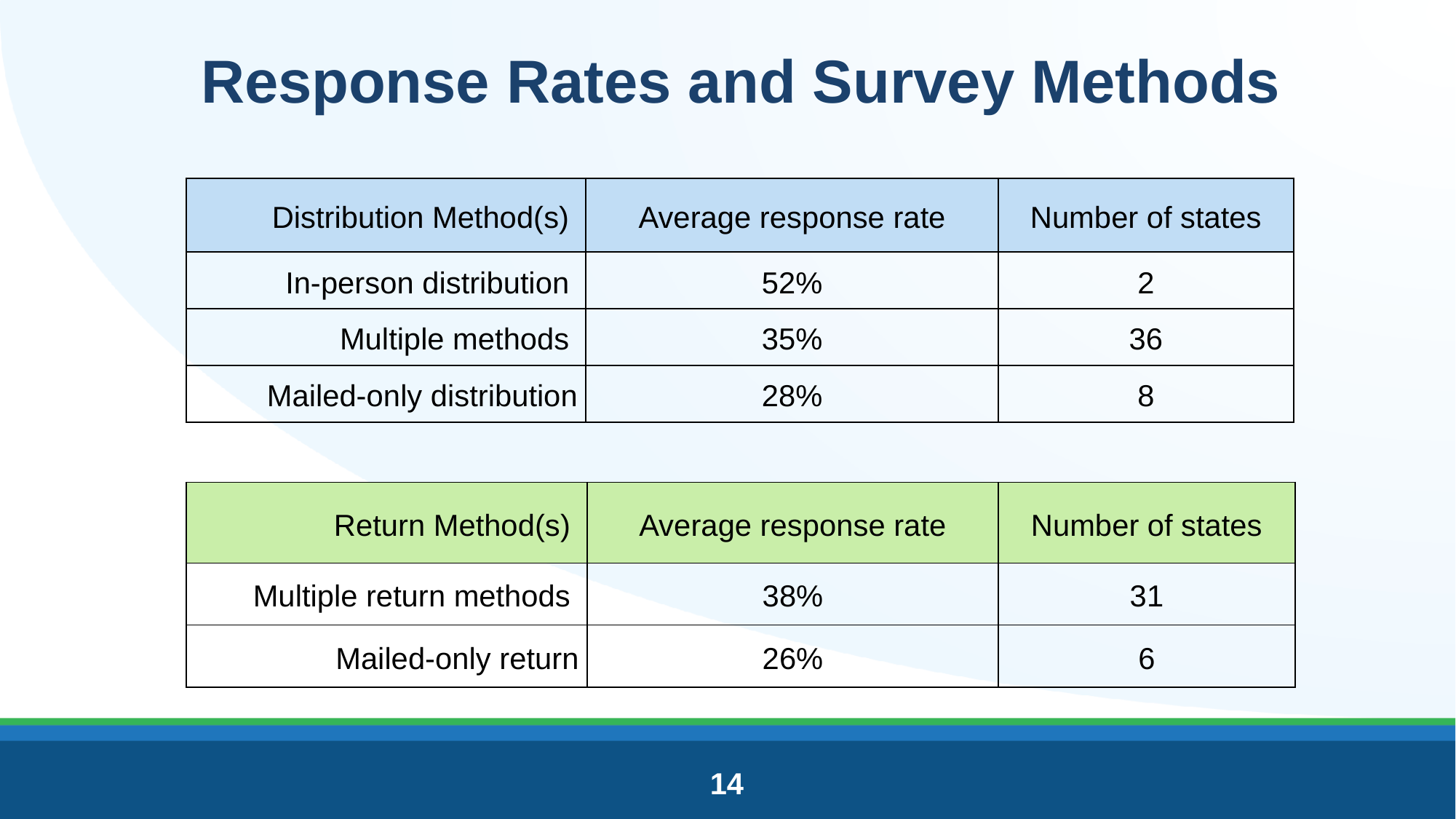

# Response Rates and Survey Methods
| Distribution Method(s) | Average response rate | Number of states |
| --- | --- | --- |
| In-person distribution | 52% | 2 |
| Multiple methods | 35% | 36 |
| Mailed-only distribution | 28% | 8 |
| Return Method(s) | Average response rate | Number of states |
| --- | --- | --- |
| Multiple return methods | 38% | 31 |
| Mailed-only return | 26% | 6 |
14